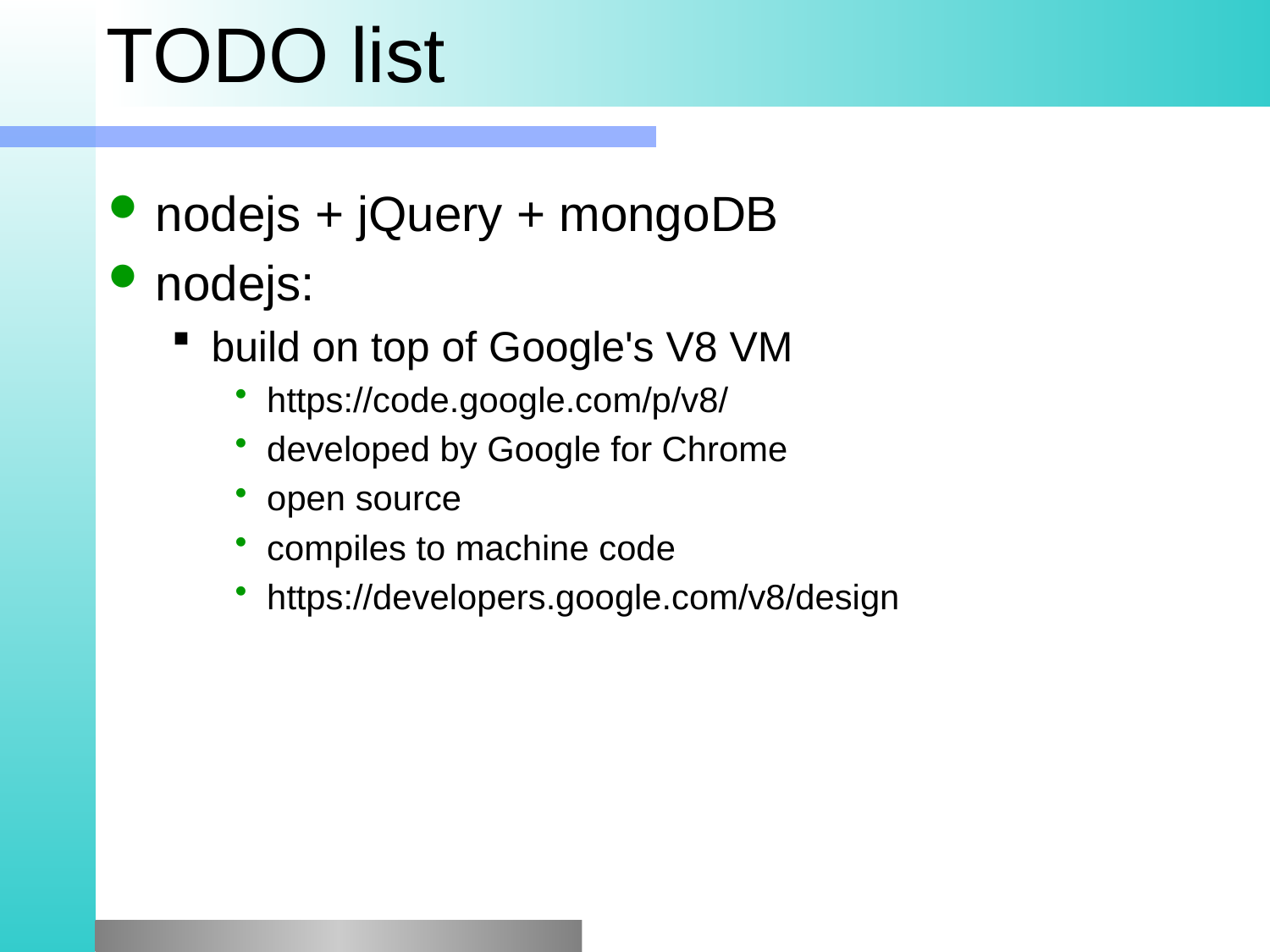

# TODO list
nodejs + jQuery + mongoDB
nodejs:
build on top of Google's V8 VM
https://code.google.com/p/v8/
developed by Google for Chrome
open source
compiles to machine code
https://developers.google.com/v8/design